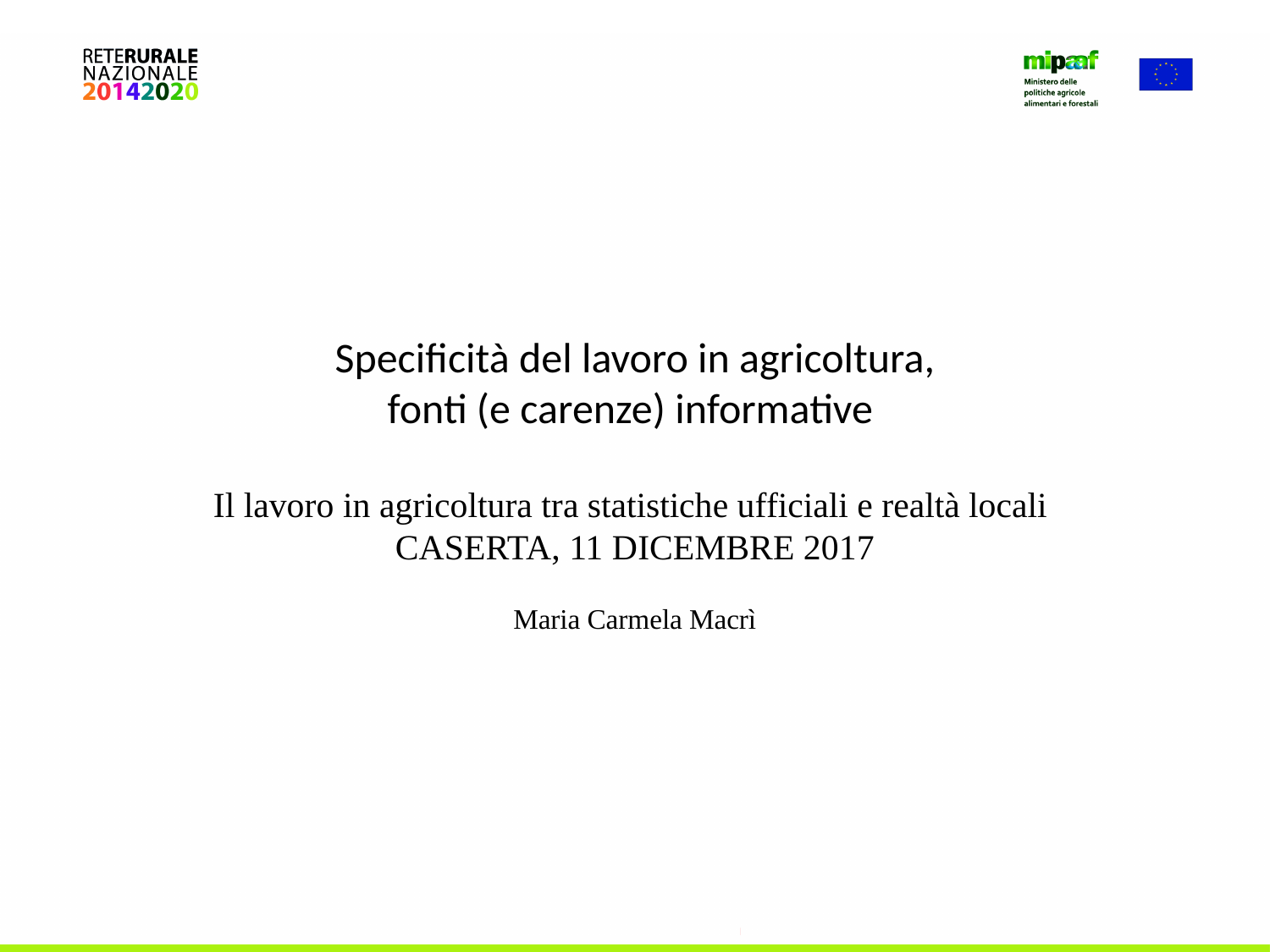

# Specificità del lavoro in agricoltura, fonti (e carenze) informative Il lavoro in agricoltura tra statistiche ufficiali e realtà locali Caserta, 11 dicembre 2017 Maria Carmela Macrì